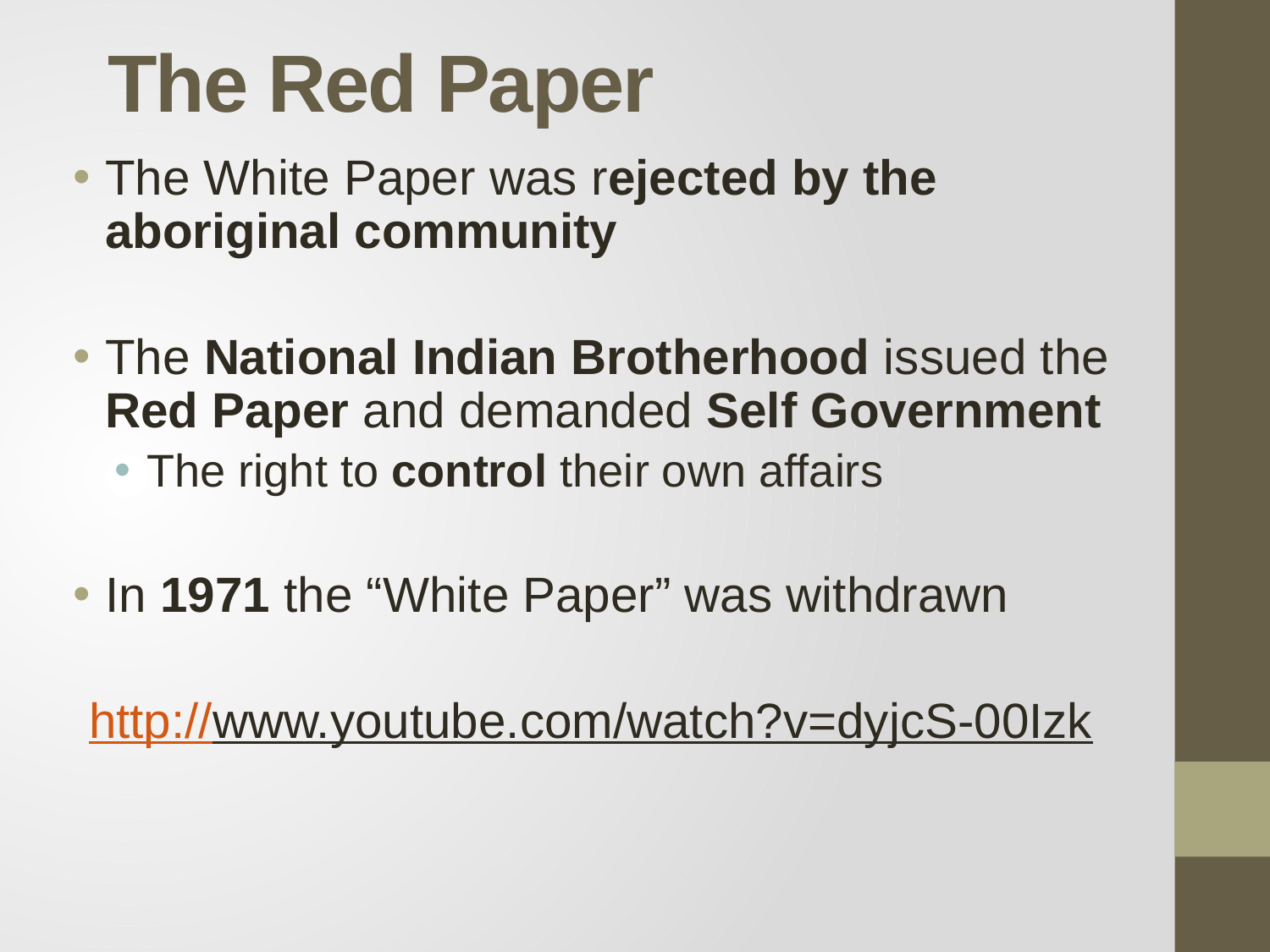

# The Red Paper
The White Paper was rejected by the aboriginal community

The National Indian Brotherhood issued the Red Paper and demanded Self Government
The right to control their own affairs

In 1971 the “White Paper” was withdrawn

http://www.youtube.com/watch?v=dyjcS-00Izk